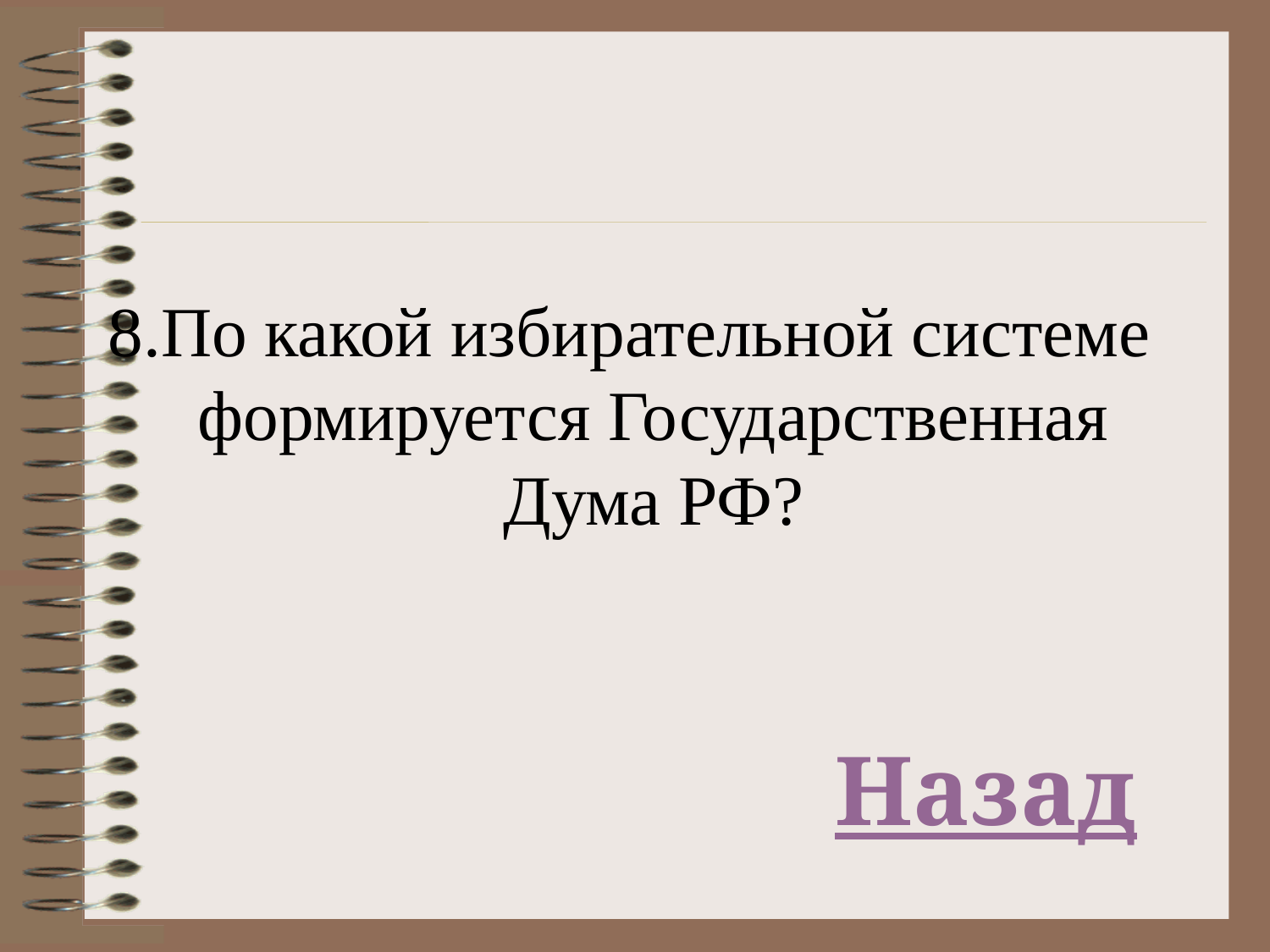

8.По какой избирательной системе формируется Государственная Дума РФ?
Назад